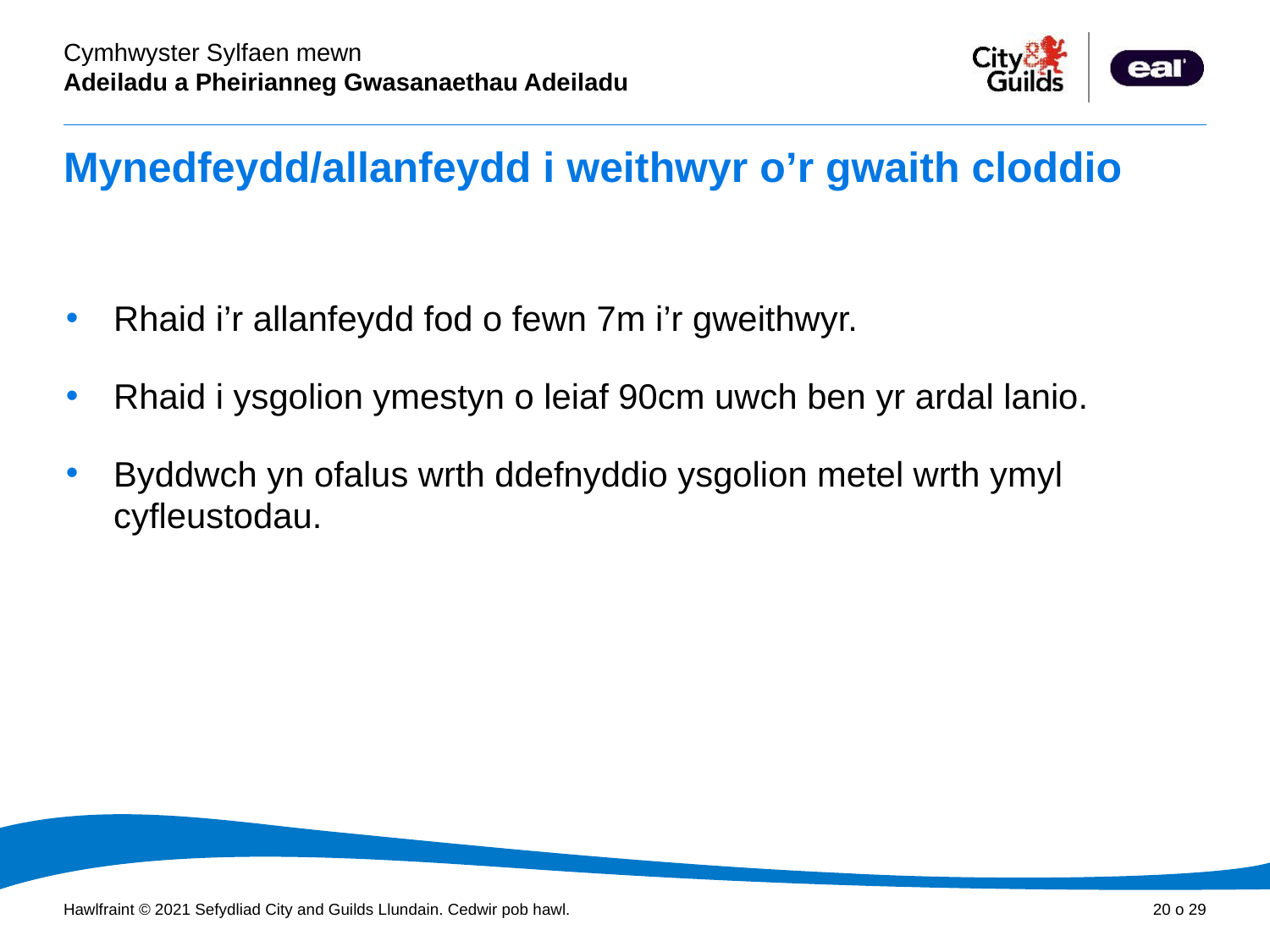

# Mynedfeydd/allanfeydd i weithwyr o’r gwaith cloddio
Rhaid i’r allanfeydd fod o fewn 7m i’r gweithwyr.
Rhaid i ysgolion ymestyn o leiaf 90cm uwch ben yr ardal lanio.
Byddwch yn ofalus wrth ddefnyddio ysgolion metel wrth ymyl cyfleustodau.